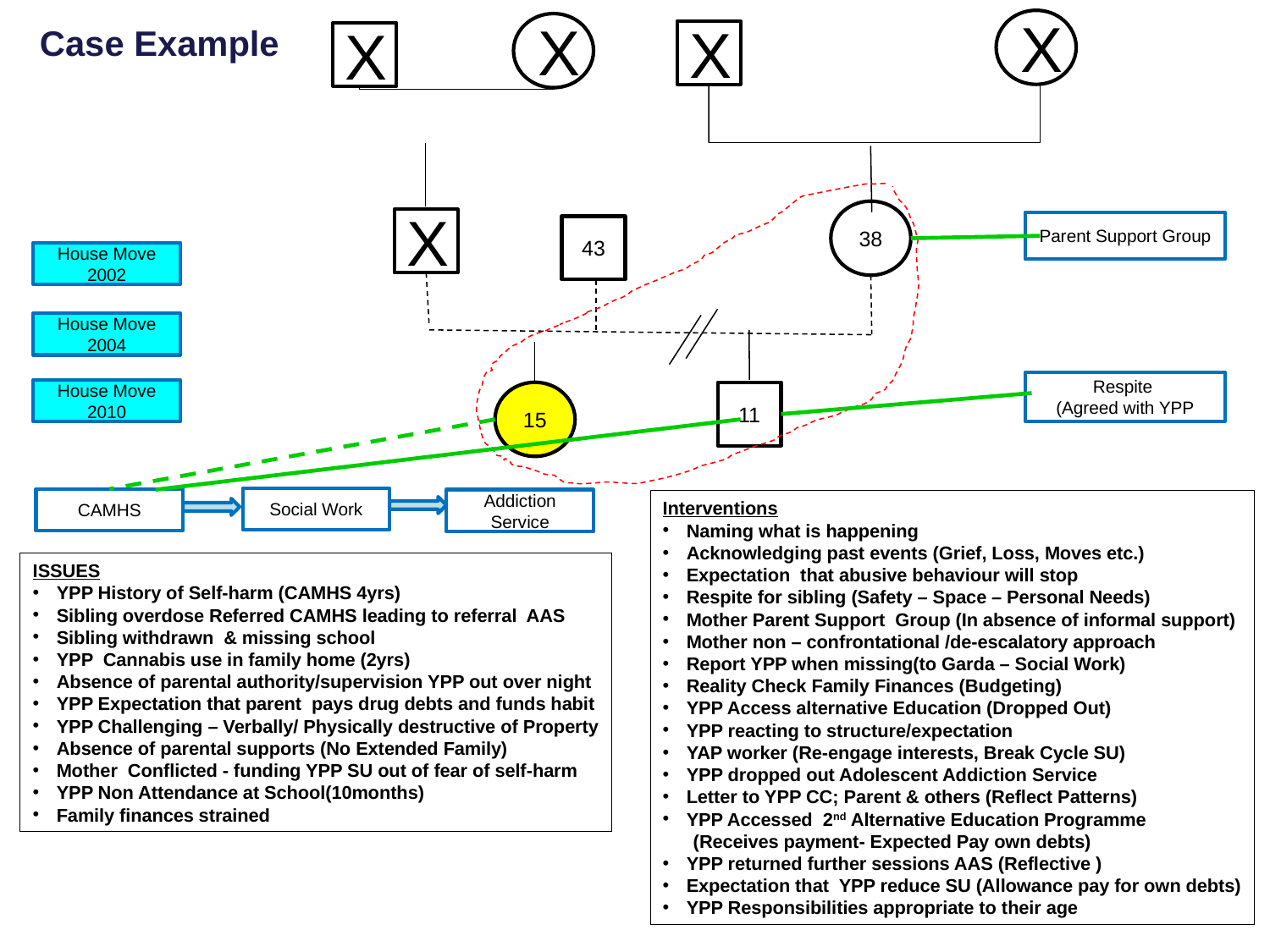

X
X
Case Example
X
X
38
X
Parent Support Group

43
House Move
2002
House Move
2004
Respite
(Agreed with YPP
House Move
2010
15
11
Social Work
CAMHS
Addiction Service
Interventions
Naming what is happening
Acknowledging past events (Grief, Loss, Moves etc.)
Expectation  that abusive behaviour will stop
Respite for sibling (Safety – Space – Personal Needs)
Mother Parent Support  Group (In absence of informal support)
Mother non – confrontational /de-escalatory approach
Report YPP when missing(to Garda – Social Work)
Reality Check Family Finances (Budgeting)
YPP Access alternative Education (Dropped Out)
YPP reacting to structure/expectation
YAP worker (Re-engage interests, Break Cycle SU)
YPP dropped out Adolescent Addiction Service
Letter to YPP CC; Parent & others (Reflect Patterns)
YPP Accessed  2nd Alternative Education Programme
      (Receives payment- Expected Pay own debts)
YPP returned further sessions AAS (Reflective )
Expectation that  YPP reduce SU (Allowance pay for own debts)
YPP Responsibilities appropriate to their age

ISSUES
YPP History of Self-harm (CAMHS 4yrs)
Sibling overdose Referred CAMHS leading to referral  AAS
Sibling withdrawn  & missing school
YPP  Cannabis use in family home (2yrs)
Absence of parental authority/supervision YPP out over night
YPP Expectation that parent  pays drug debts and funds habit
YPP Challenging – Verbally/ Physically destructive of Property
Absence of parental supports (No Extended Family)
Mother  Conflicted - funding YPP SU out of fear of self-harm
YPP Non Attendance at School(10months)
Family finances strained